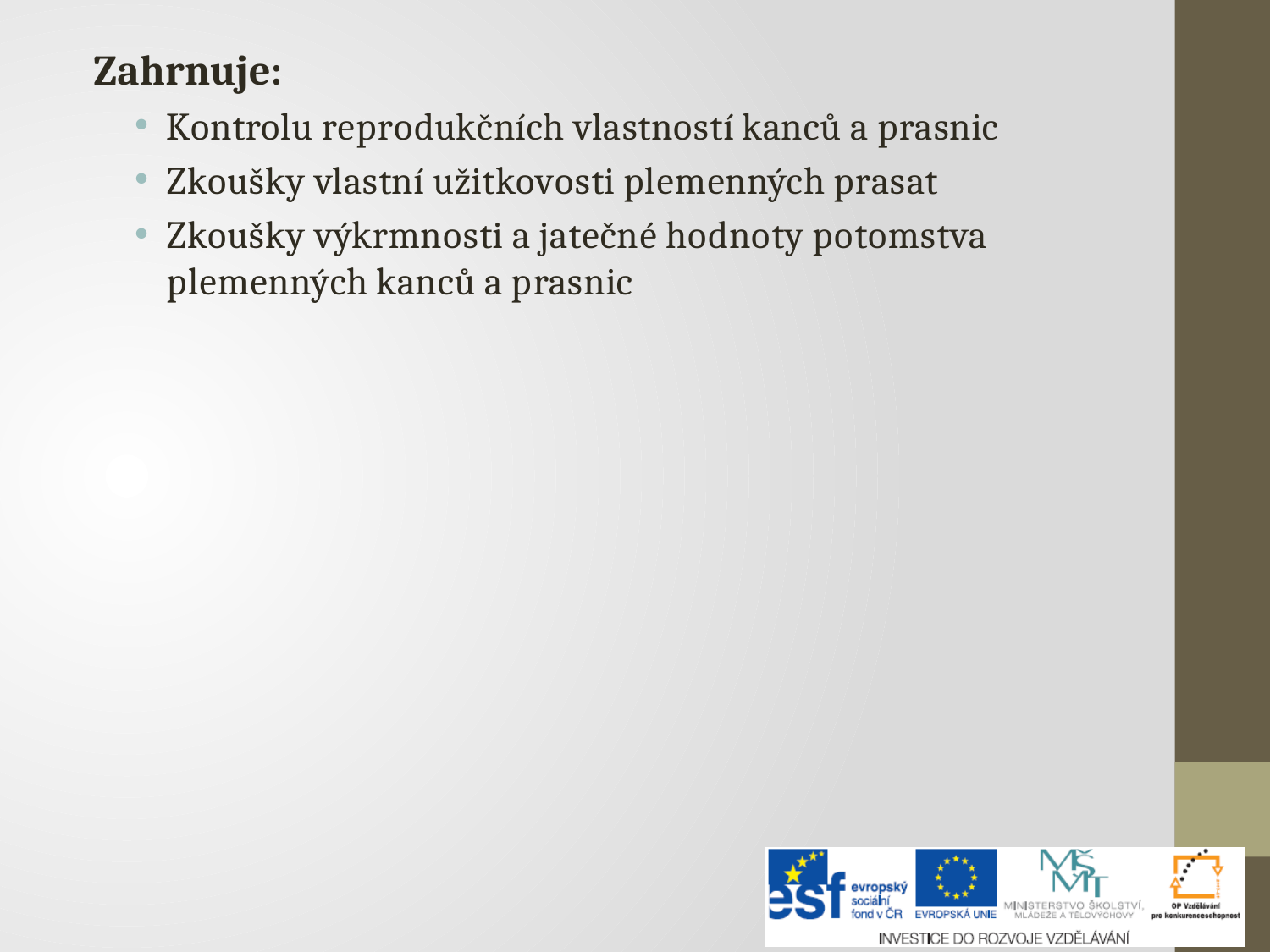

Zahrnuje:
Kontrolu reprodukčních vlastností kanců a prasnic
Zkoušky vlastní užitkovosti plemenných prasat
Zkoušky výkrmnosti a jatečné hodnoty potomstva plemenných kanců a prasnic